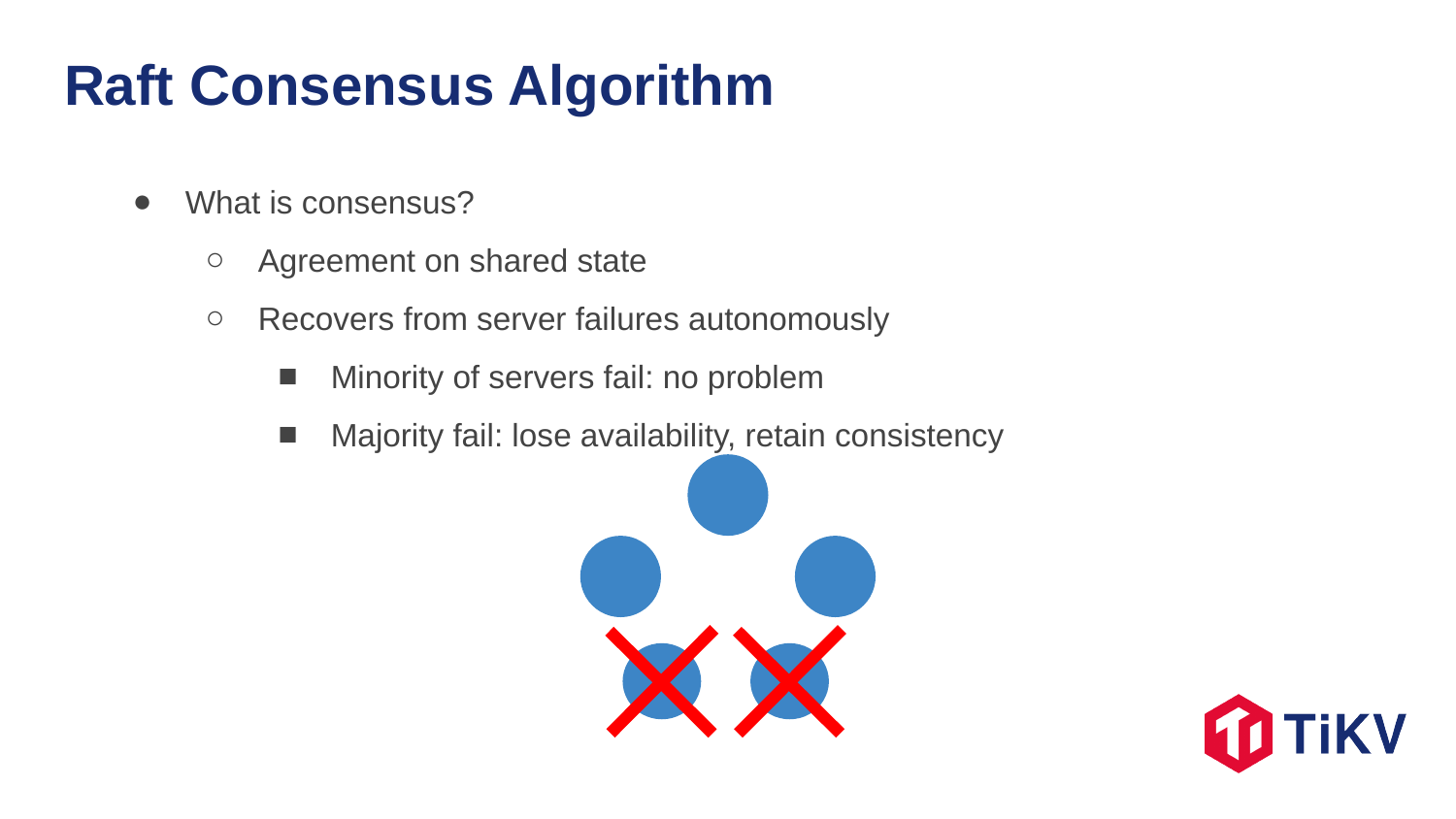

Raft Consensus Algorithm

What is consensus?
Agreement on shared state
Recovers from server failures autonomously
Minority of servers fail: no problem
Majority fail: lose availability, retain consistency

N
N